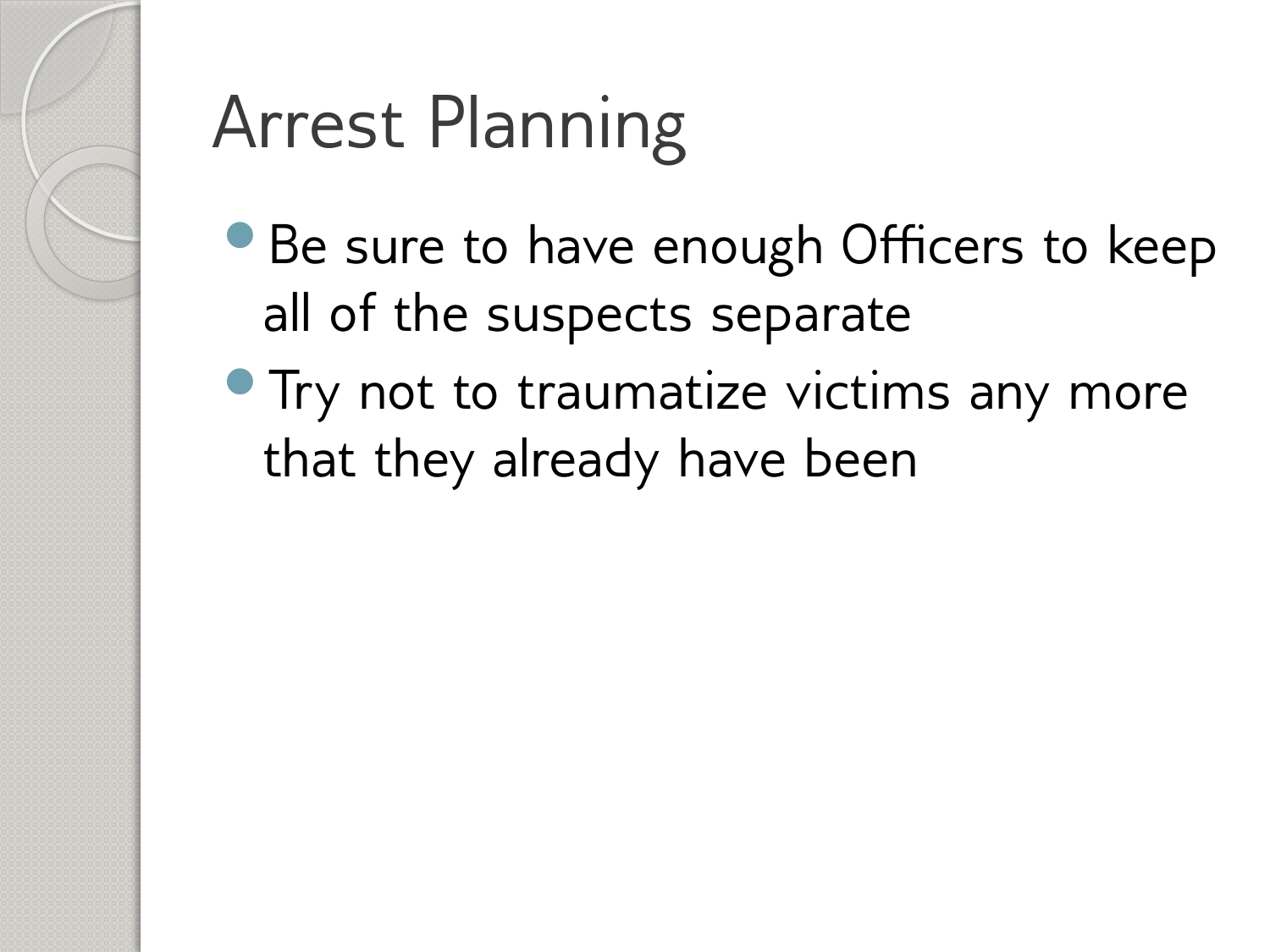

# Arrest Planning
Be sure to have enough Officers to keep all of the suspects separate
Try not to traumatize victims any more that they already have been